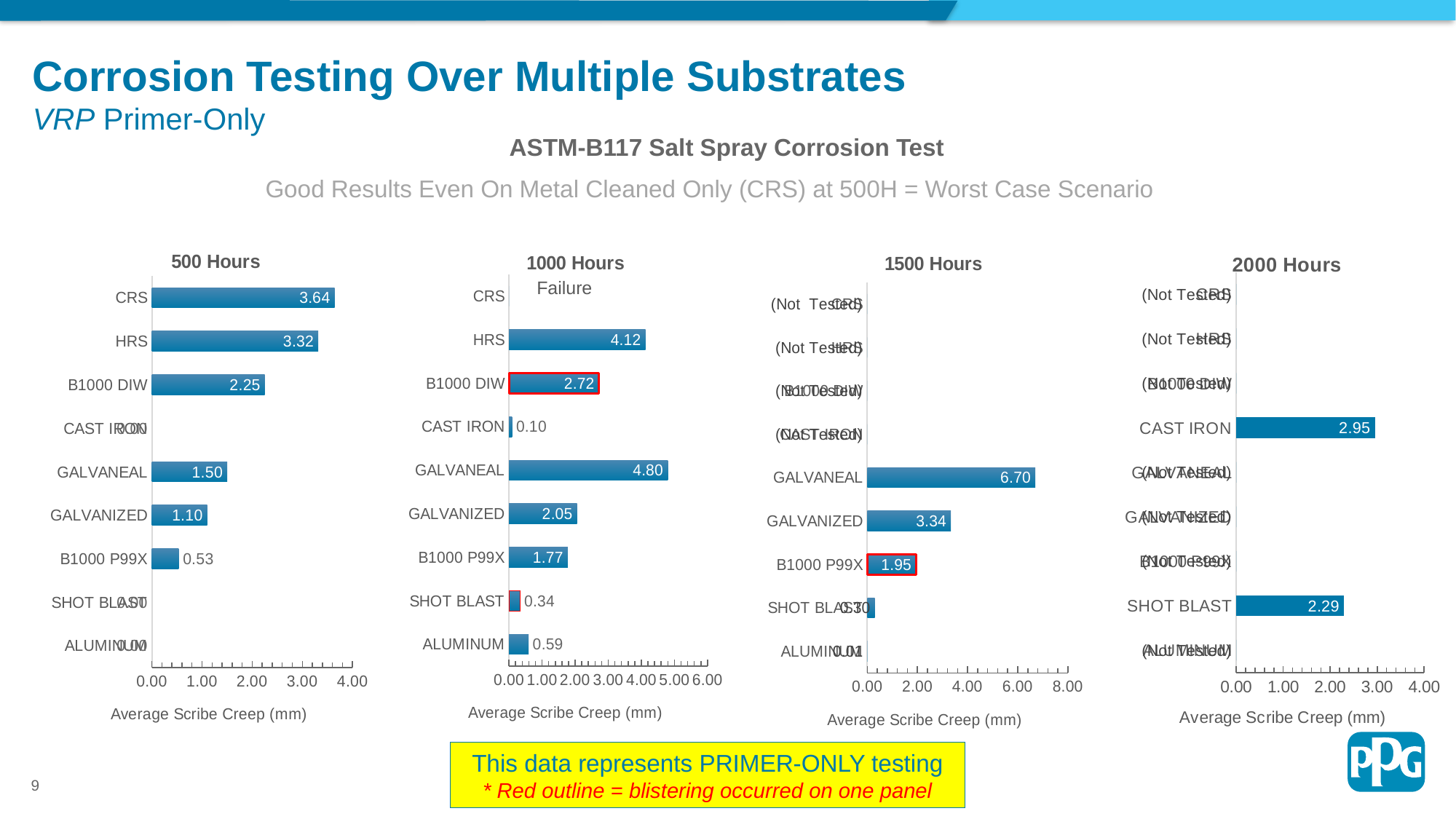

Corrosion Testing Over Multiple Substrates
VRP Primer-Only
ASTM-B117 Salt Spray Corrosion Test
Good Results Even On Metal Cleaned Only (CRS) at 500H = Worst Case Scenario

### Chart: 500 Hours

| Category | 500 Hours |
|---|---|
| ALUMINUM | 0.0 |
| SHOT BLAST | 0.0 |
| B1000 P99X | 0.5342857142857143 |
| GALVANIZED | 1.1021428571428573 |
| GALVANEAL | 1.5025 |
| CAST IRON | 0.0 |
| B1000 DIW | 2.2510714285714286 |
| HRS | 3.3199999999999994 |
| CRS | 3.6435714285714287 |

### Chart: 1000 Hours

| Category | 1000 Hours |
|---|---|
| ALUMINUM | 0.5914285714285714 |
| SHOT BLAST | 0.3370000000000001 |
| B1000 P99X | 1.7732142857142856 |
| GALVANIZED | 2.0542857142857147 |
| GALVANEAL | 4.799999999999999 |
| CAST IRON | 0.09500000000000003 |
| B1000 DIW | 2.716785714285715 |
| HRS | 4.122857142857143 |
| CRS | 0.0 |

### Chart: 2000 Hours

| Category |  |
|---|---|
| ALUMINUM | 0.0 |
| SHOT BLAST | 2.29 |
| B1000 P99X | 0.0 |
| GALVANIZED | 0.0 |
| GALVANEAL | 0.0 |
| CAST IRON | 2.95 |
| B1000 DIW | 0.0 |
| HRS | 0.0 |
| CRS | 0.0 |

### Chart: 1500 Hours

| Category | 1500 Hours |
|---|---|
| ALUMINUM | 0.01 |
| SHOT BLAST | 0.3 |
| B1000 P99X | 1.95 |
| GALVANIZED | 3.335 |
| GALVANEAL | 6.7 |
| CAST IRON | 0.0 |
| B1000 DIW | 0.0 |
| HRS | 0.0 |
| CRS | 0.0 |
Failure
This data represents PRIMER-ONLY testing
* Red outline = blistering occurred on one panel
9